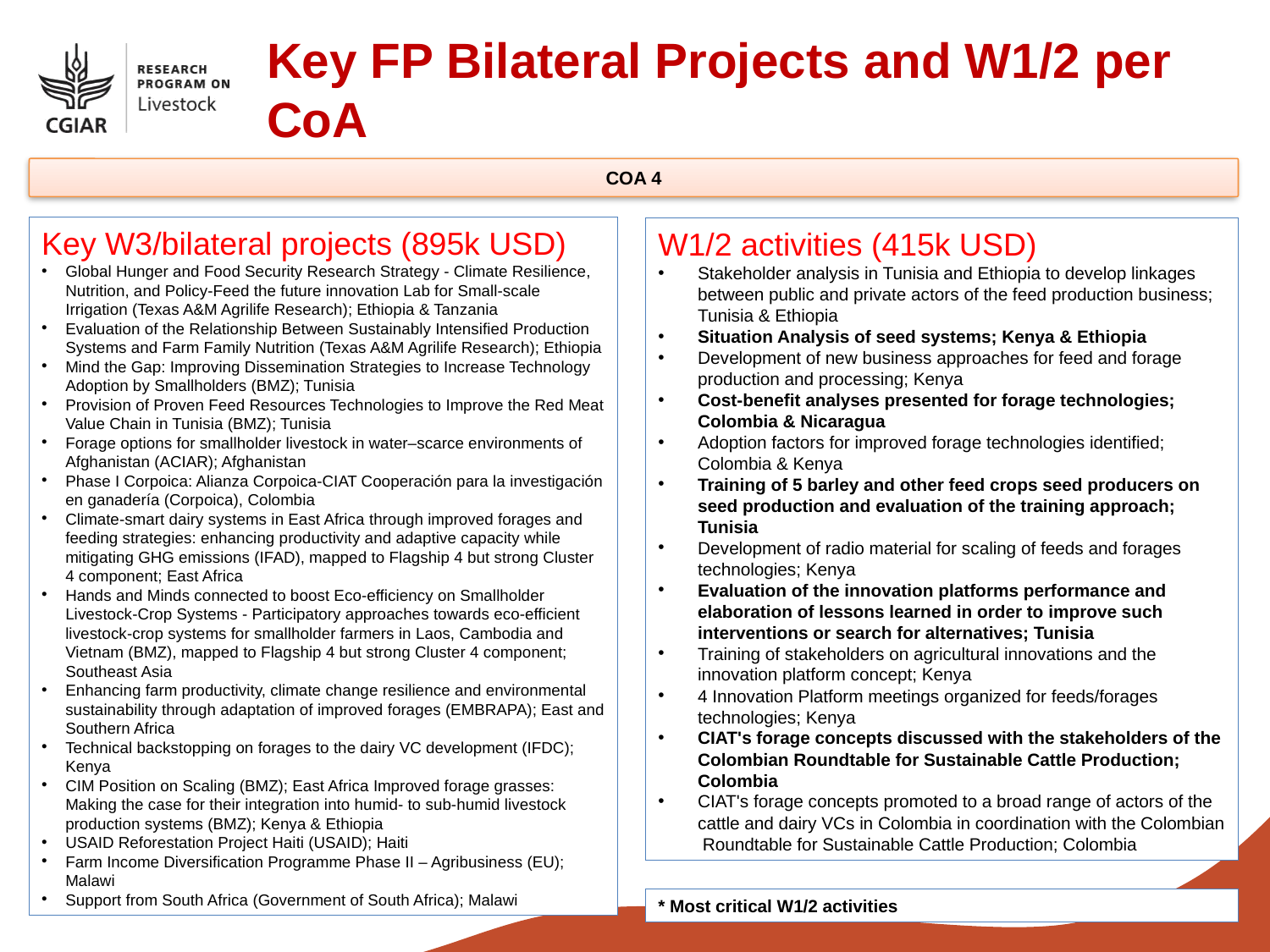

Key FP Bilateral Projects and W1/2 per CoA
COA 4
Key W3/bilateral projects (895k USD)
Global Hunger and Food Security Research Strategy - Climate Resilience, Nutrition, and Policy-Feed the future innovation Lab for Small-scale Irrigation (Texas A&M Agrilife Research); Ethiopia & Tanzania
Evaluation of the Relationship Between Sustainably Intensified Production Systems and Farm Family Nutrition (Texas A&M Agrilife Research); Ethiopia
Mind the Gap: Improving Dissemination Strategies to Increase Technology Adoption by Smallholders (BMZ); Tunisia
Provision of Proven Feed Resources Technologies to Improve the Red Meat Value Chain in Tunisia (BMZ); Tunisia
Forage options for smallholder livestock in water–scarce environments of Afghanistan (ACIAR); Afghanistan
Phase I Corpoica: Alianza Corpoica-CIAT Cooperación para la investigación en ganadería (Corpoica), Colombia
Climate-smart dairy systems in East Africa through improved forages and feeding strategies: enhancing productivity and adaptive capacity while mitigating GHG emissions (IFAD), mapped to Flagship 4 but strong Cluster 4 component; East Africa
Hands and Minds connected to boost Eco-efficiency on Smallholder Livestock-Crop Systems - Participatory approaches towards eco-efficient livestock-crop systems for smallholder farmers in Laos, Cambodia and Vietnam (BMZ), mapped to Flagship 4 but strong Cluster 4 component; Southeast Asia
Enhancing farm productivity, climate change resilience and environmental sustainability through adaptation of improved forages (EMBRAPA); East and Southern Africa
Technical backstopping on forages to the dairy VC development (IFDC); Kenya
CIM Position on Scaling (BMZ); East Africa Improved forage grasses: Making the case for their integration into humid- to sub-humid livestock production systems (BMZ); Kenya & Ethiopia
USAID Reforestation Project Haiti (USAID); Haiti
Farm Income Diversification Programme Phase II – Agribusiness (EU); Malawi
Support from South Africa (Government of South Africa); Malawi
W1/2 activities (415k USD)
Stakeholder analysis in Tunisia and Ethiopia to develop linkages between public and private actors of the feed production business; Tunisia & Ethiopia
Situation Analysis of seed systems; Kenya & Ethiopia
Development of new business approaches for feed and forage production and processing; Kenya
Cost-benefit analyses presented for forage technologies; Colombia & Nicaragua
Adoption factors for improved forage technologies identified; Colombia & Kenya
Training of 5 barley and other feed crops seed producers on seed production and evaluation of the training approach; Tunisia
Development of radio material for scaling of feeds and forages technologies; Kenya
Evaluation of the innovation platforms performance and elaboration of lessons learned in order to improve such interventions or search for alternatives; Tunisia
Training of stakeholders on agricultural innovations and the innovation platform concept; Kenya
4 Innovation Platform meetings organized for feeds/forages technologies; Kenya
CIAT's forage concepts discussed with the stakeholders of the Colombian Roundtable for Sustainable Cattle Production; Colombia
CIAT's forage concepts promoted to a broad range of actors of the cattle and dairy VCs in Colombia in coordination with the Colombian  Roundtable for Sustainable Cattle Production; Colombia

* Most critical W1/2 activities